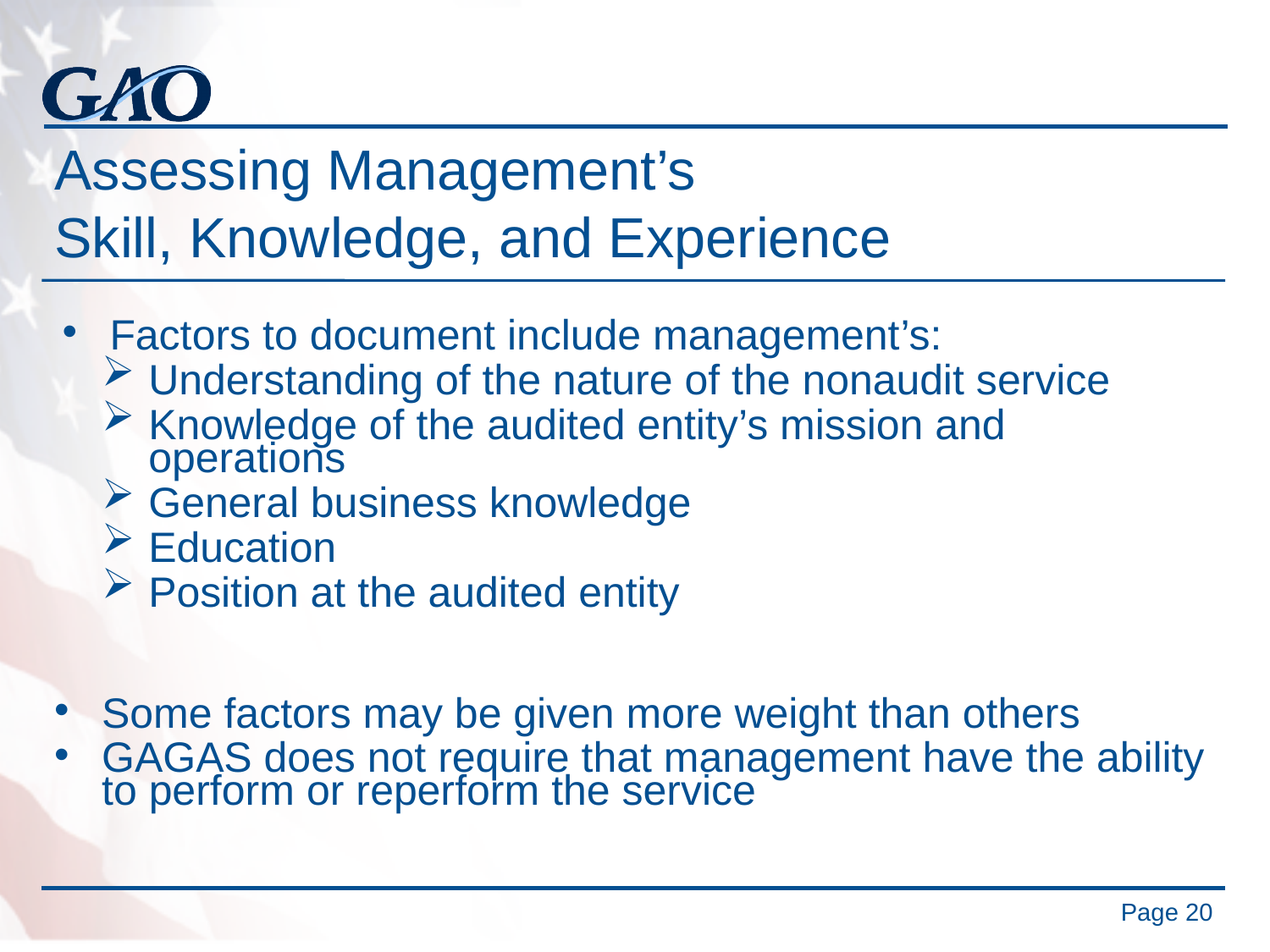

# Assessing Management’s Skill, Knowledge, and Experience
Factors to document include management’s:
Understanding of the nature of the nonaudit service
Knowledge of the audited entity’s mission and operations
General business knowledge
Education
Position at the audited entity

Some factors may be given more weight than others
GAGAS does not require that management have the ability to perform or reperform the service
20